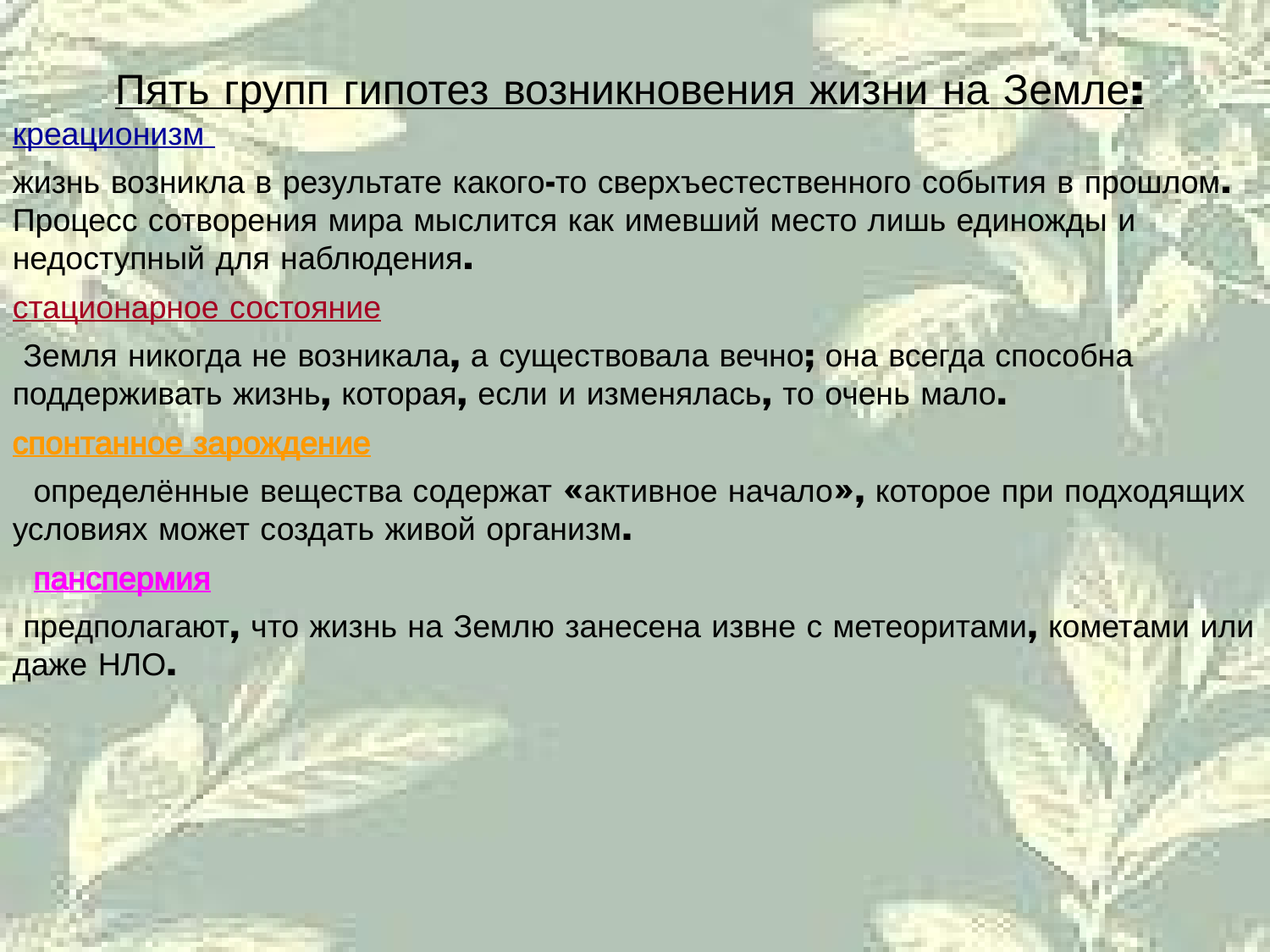

Пять групп гипотез возникновения жизни на Земле:
креационизм
жизнь возникла в результате какого-то сверхъестественного события в прошлом. Процесс сотворения мира мыслится как имевший место лишь единожды и недоступный для наблюдения.
стационарное состояние
 Земля никогда не возникала, а существовала вечно; она всегда способна поддерживать жизнь, которая, если и изменялась, то очень мало.
спонтанное зарождение
  определённые вещества содержат «активное начало», которое при подходящих условиях может создать живой организм.
  панспермия
 предполагают, что жизнь на Землю занесена извне с метеоритами, кометами или даже НЛО.